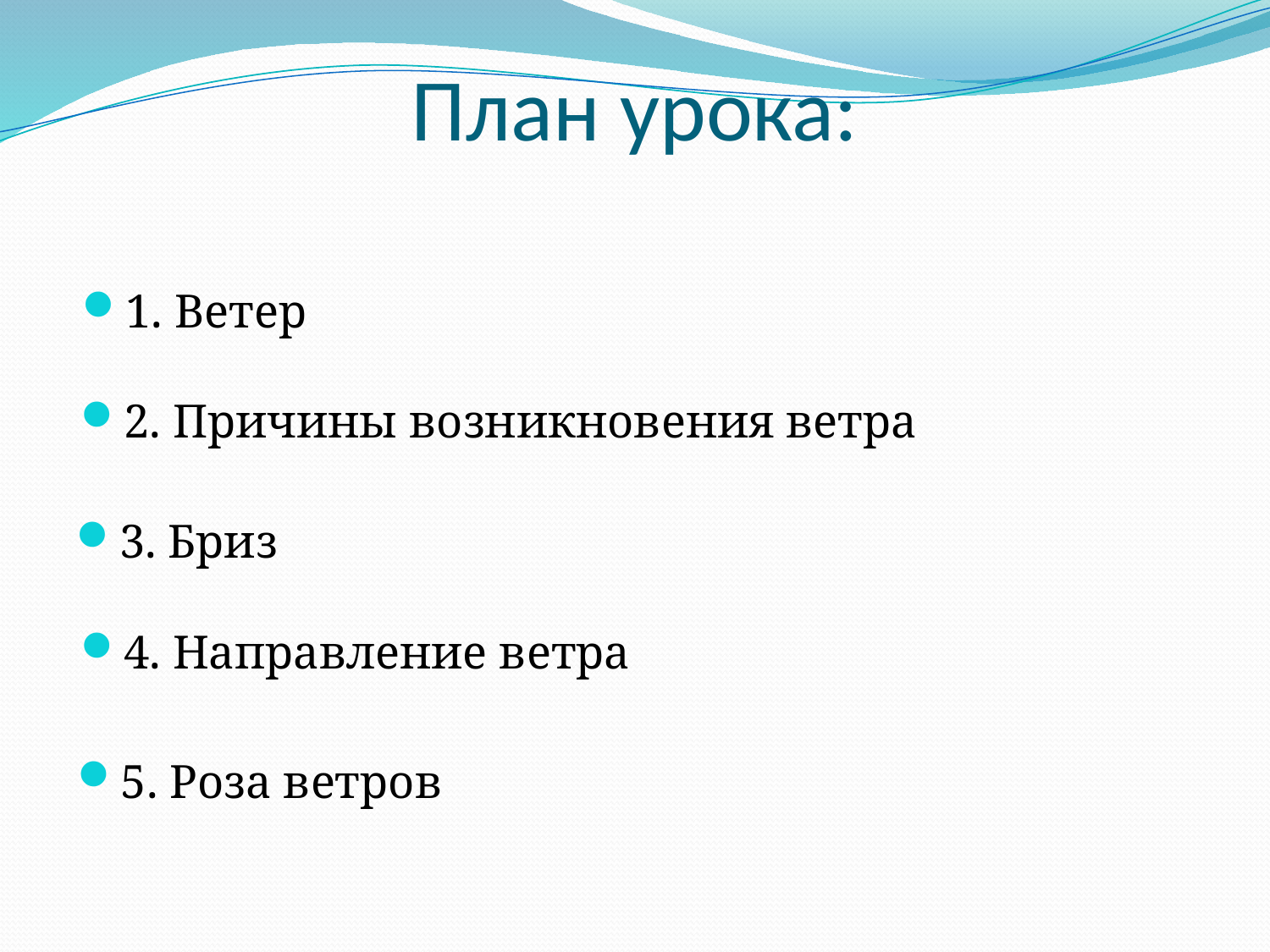

# План урока:
1. Ветер
2. Причины возникновения ветра
3. Бриз
4. Направление ветра
5. Роза ветров